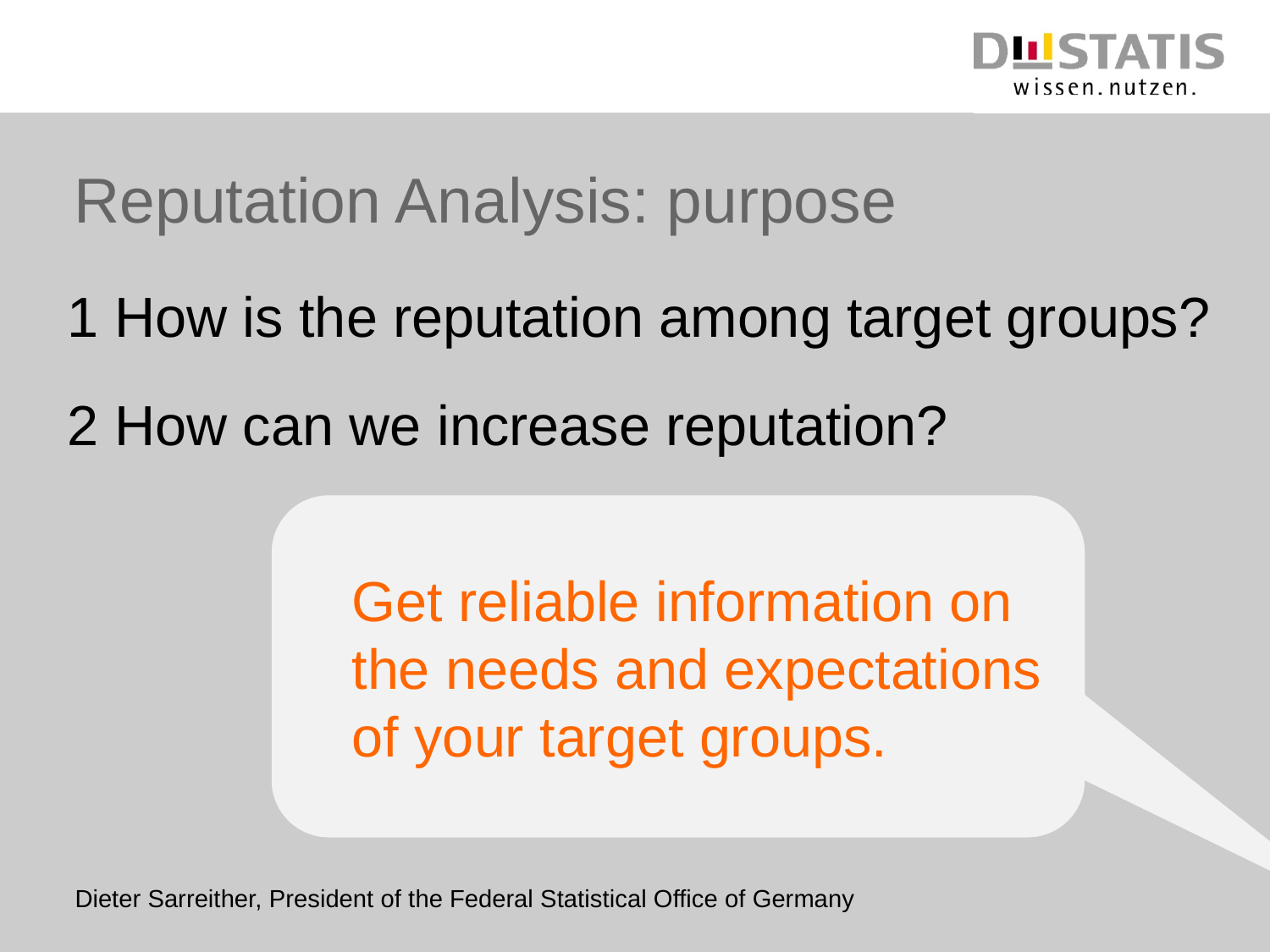

# Reputation Analysis: purpose

1 How is the reputation among target groups?

2 How can we increase reputation?

Get reliable information on the needs and expectations of your target groups.
Dieter Sarreither, President of the Federal Statistical Office of Germany